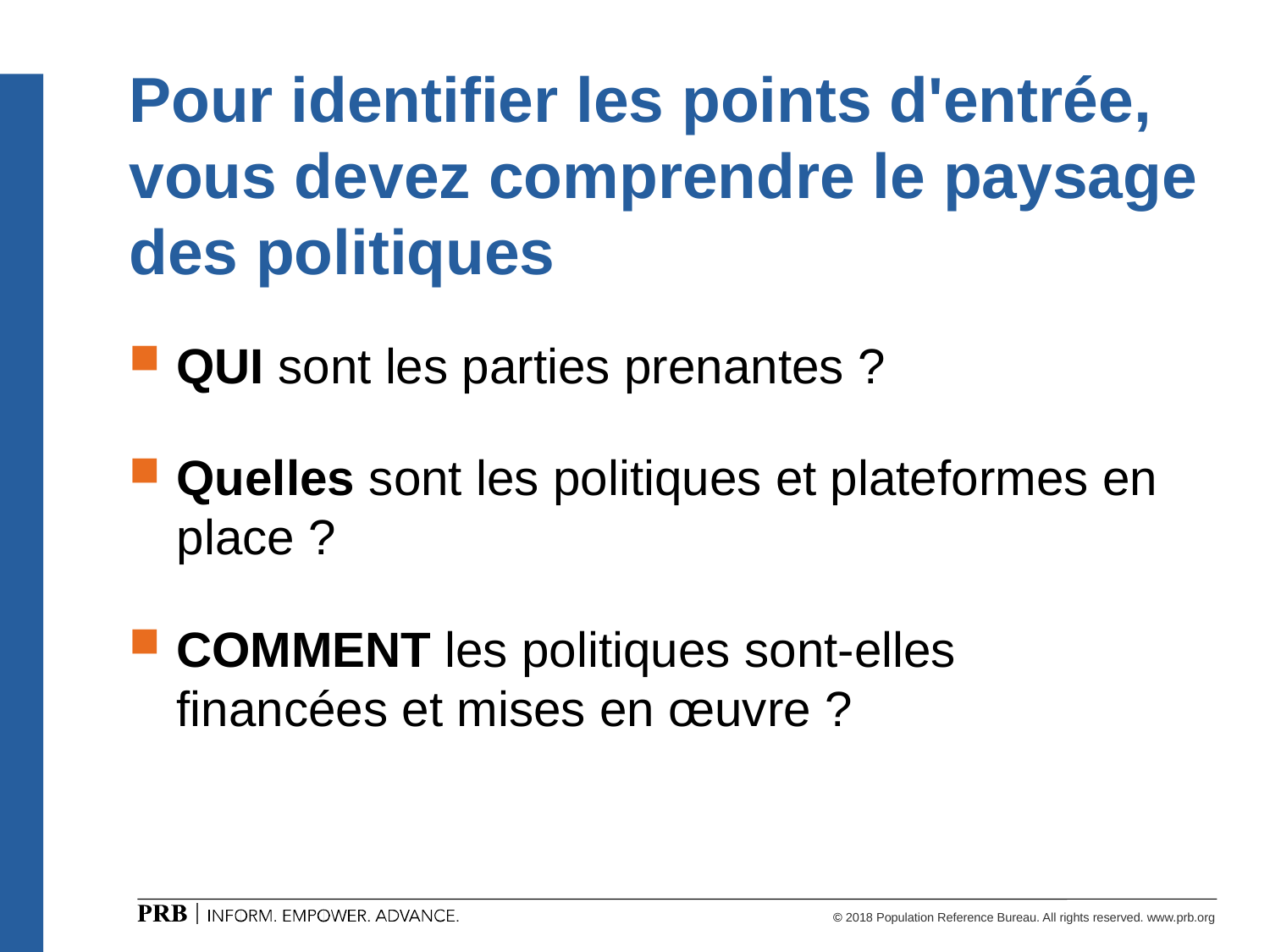

# Pour identifier les points d'entrée, vous devez comprendre le paysage des politiques
QUI sont les parties prenantes ?
Quelles sont les politiques et plateformes en place ?
COMMENT les politiques sont-elles financées et mises en œuvre ?